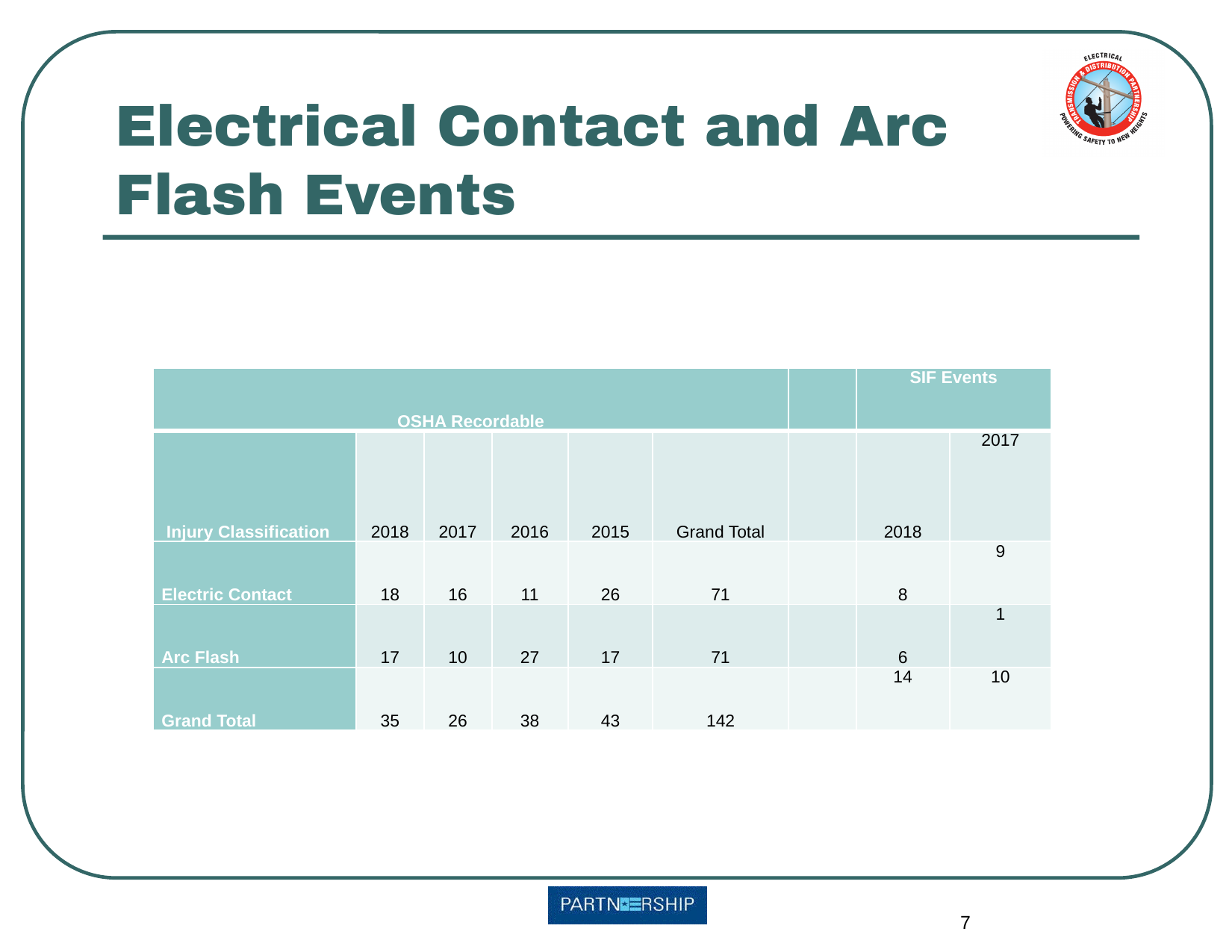

# Electrical Contact and Arc Flash Events
| OSHA Recordable |  |  |  |  |  |  | SIF Events |  |
| --- | --- | --- | --- | --- | --- | --- | --- | --- |
| Injury Classification | 2018 | 2017 | 2016 | 2015 | Grand Total |  | 2018 | 2017 |
| Electric Contact | 18 | 16 | 11 | 26 | 71 |  | 8 | 9 |
| Arc Flash | 17 | 10 | 27 | 17 | 71 |  | 6 | 1 |
| Grand Total | 35 | 26 | 38 | 43 | 142 |  | 14 | 10 |